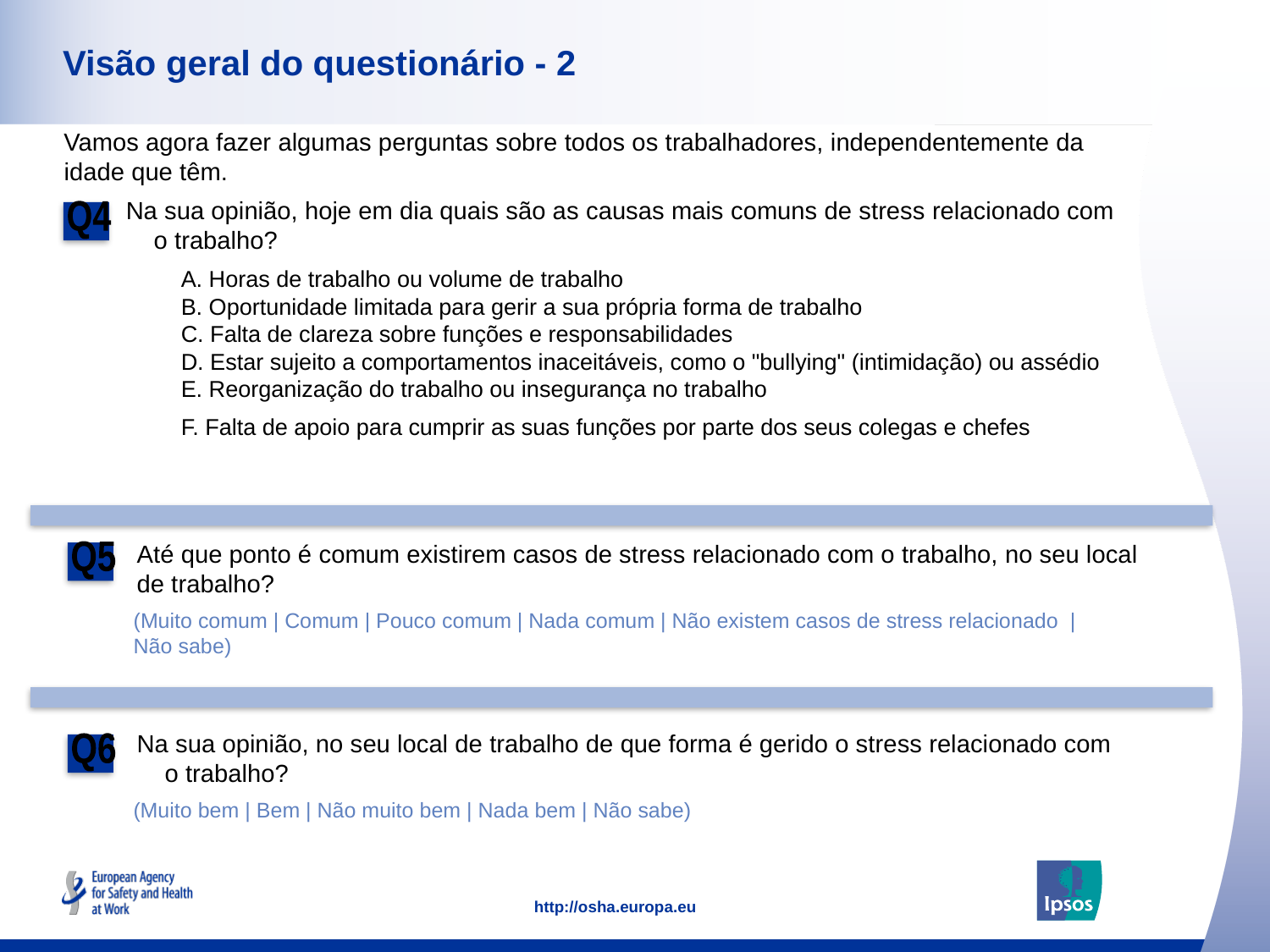

# Visão geral do questionário - 2
Vamos agora fazer algumas perguntas sobre todos os trabalhadores, independentemente da idade que têm.
Na sua opinião, hoje em dia quais são as causas mais comuns de stress relacionado com        o trabalho?
Q4

A. Horas de trabalho ou volume de trabalho
B. Oportunidade limitada para gerir a sua própria forma de trabalho
C. Falta de clareza sobre funções e responsabilidades
D. Estar sujeito a comportamentos inaceitáveis, como o "bullying" (intimidação) ou assédio
E. Reorganização do trabalho ou insegurança no trabalho
F. Falta de apoio para cumprir as suas funções por parte dos seus colegas e chefes

Até que ponto é comum existirem casos de stress relacionado com o trabalho, no seu local de trabalho?
Q5

(Muito comum | Comum | Pouco comum | Nada comum | Não existem casos de stress relacionado  | Não sabe)

Na sua opinião, no seu local de trabalho de que forma é gerido o stress relacionado com          o trabalho?
Q6

(Muito bem | Bem | Não muito bem | Nada bem | Não sabe)